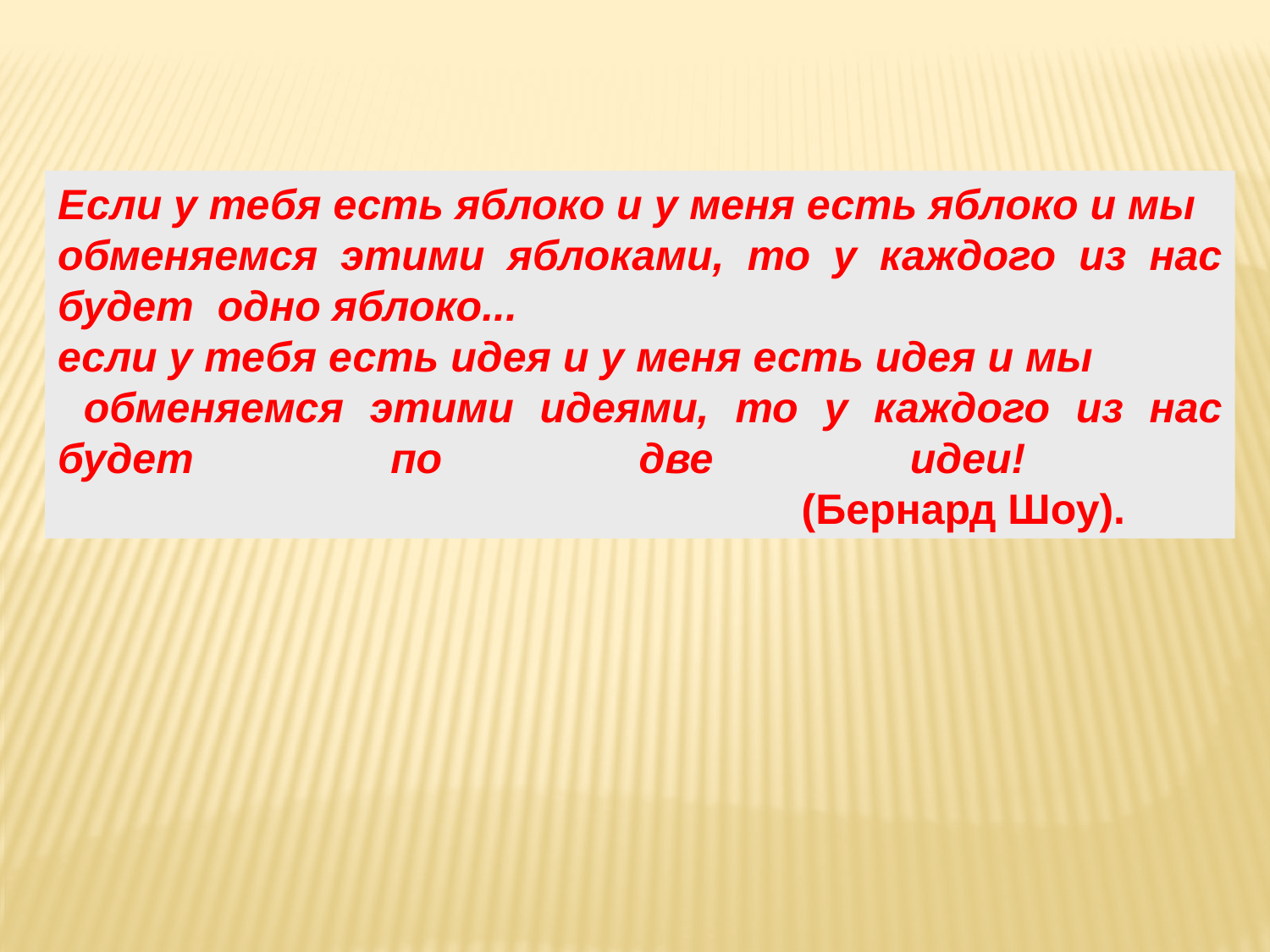

Если у тебя есть яблоко и у меня есть яблоко и мы
обменяемся этими яблоками, то у каждого из нас будет  одно яблоко...
если у тебя есть идея и у меня есть идея и мы
 обменяемся этими идеями, то у каждого из нас будет по две идеи!
                                                               (Бернард Шоу).